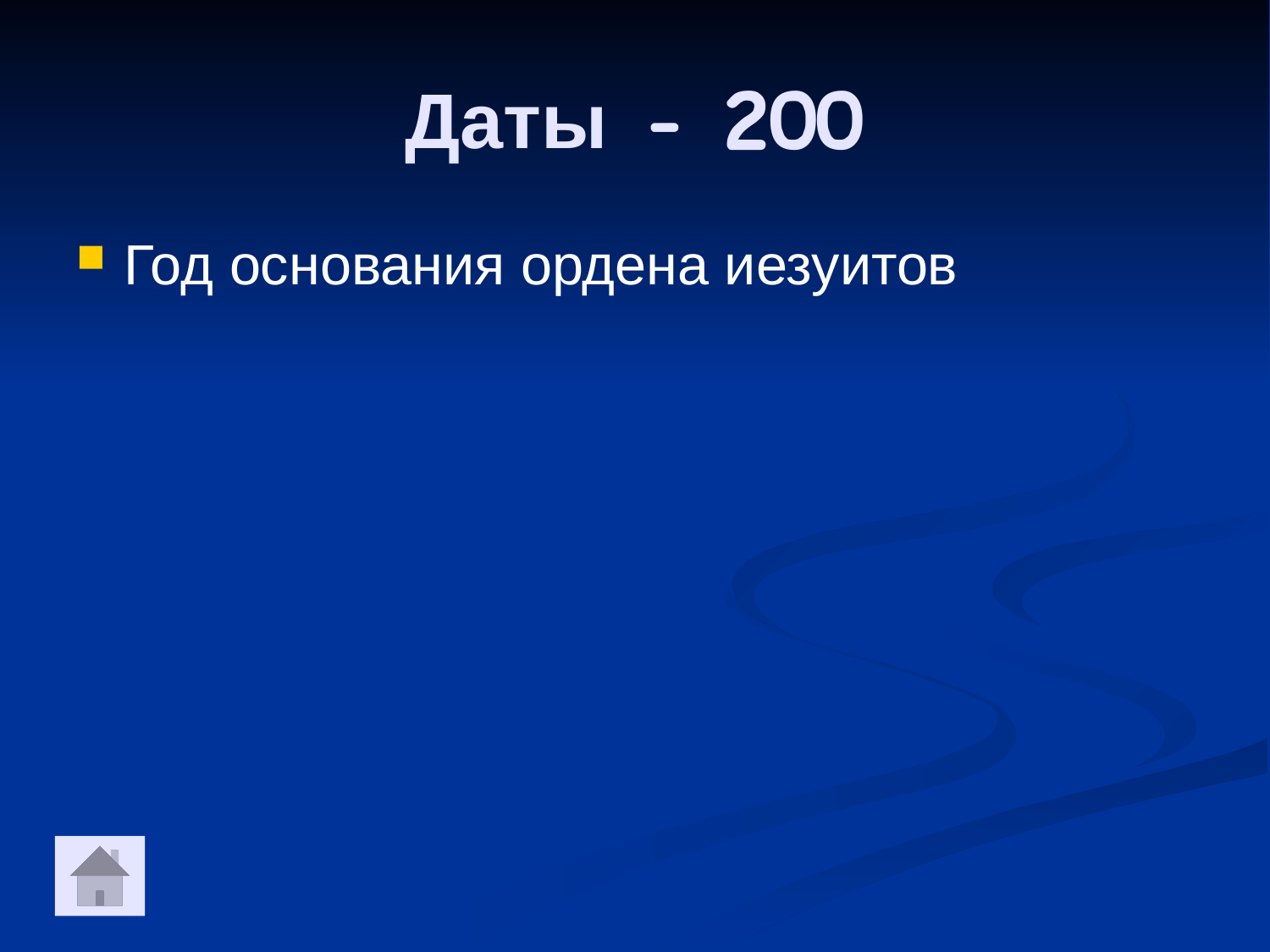

Даты - 200
Год основания ордена иезуитов